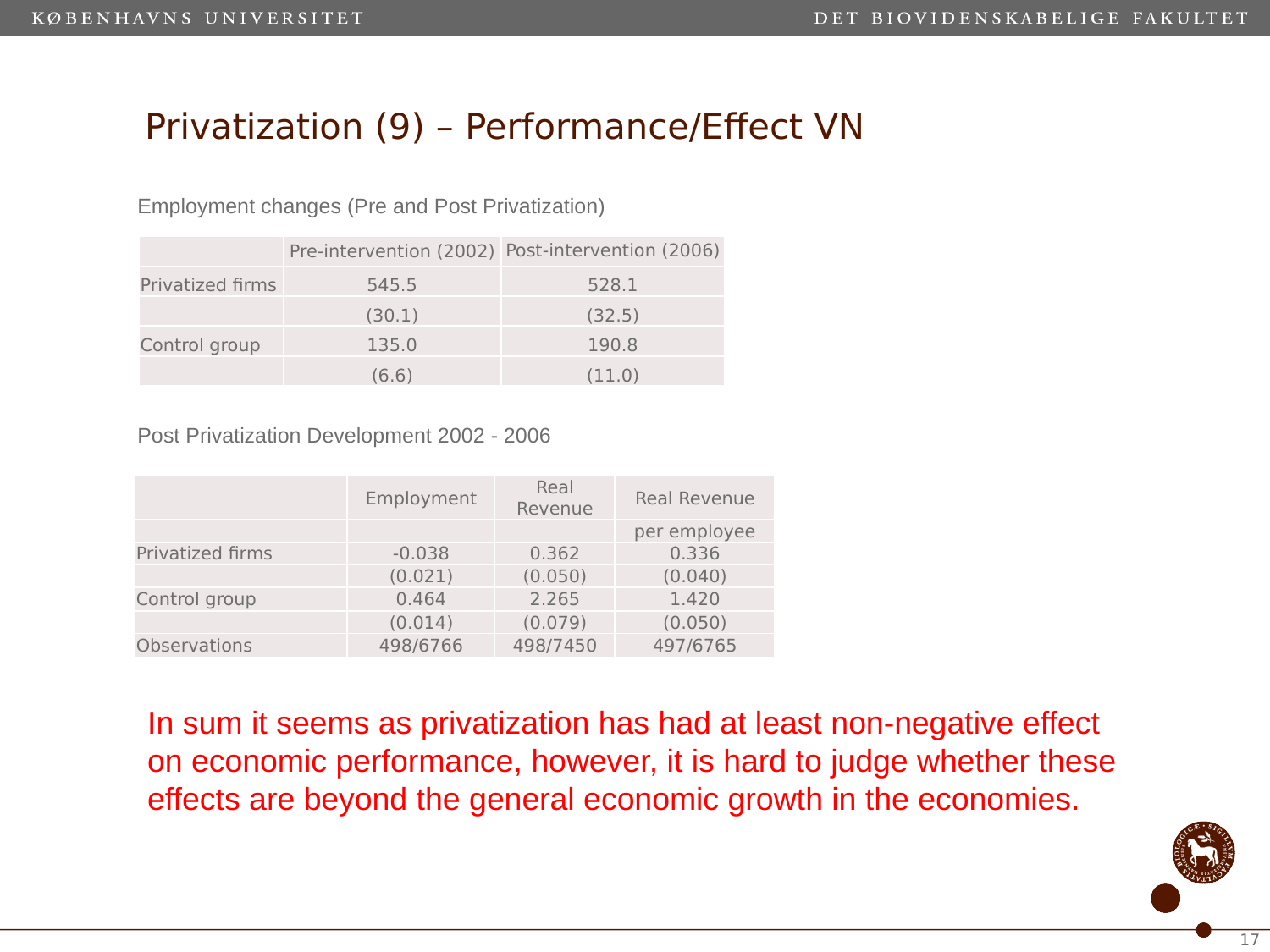

# Privatization (9) – Performance/Effect VN
Employment changes (Pre and Post Privatization)
|  | Pre-intervention (2002) | Post-intervention (2006) |
| --- | --- | --- |
| Privatized firms | 545.5 | 528.1 |
|  | (30.1) | (32.5) |
| Control group | 135.0 | 190.8 |
|  | (6.6) | (11.0) |
Post Privatization Development 2002 - 2006
|  | Employment | Real Revenue | Real Revenue |
| --- | --- | --- | --- |
|  |  |  | per employee |
| Privatized firms | -0.038 | 0.362 | 0.336 |
|  | (0.021) | (0.050) | (0.040) |
| Control group | 0.464 | 2.265 | 1.420 |
|  | (0.014) | (0.079) | (0.050) |
| Observations | 498/6766 | 498/7450 | 497/6765 |
In sum it seems as privatization has had at least non-negative effect on economic performance, however, it is hard to judge whether these effects are beyond the general economic growth in the economies.